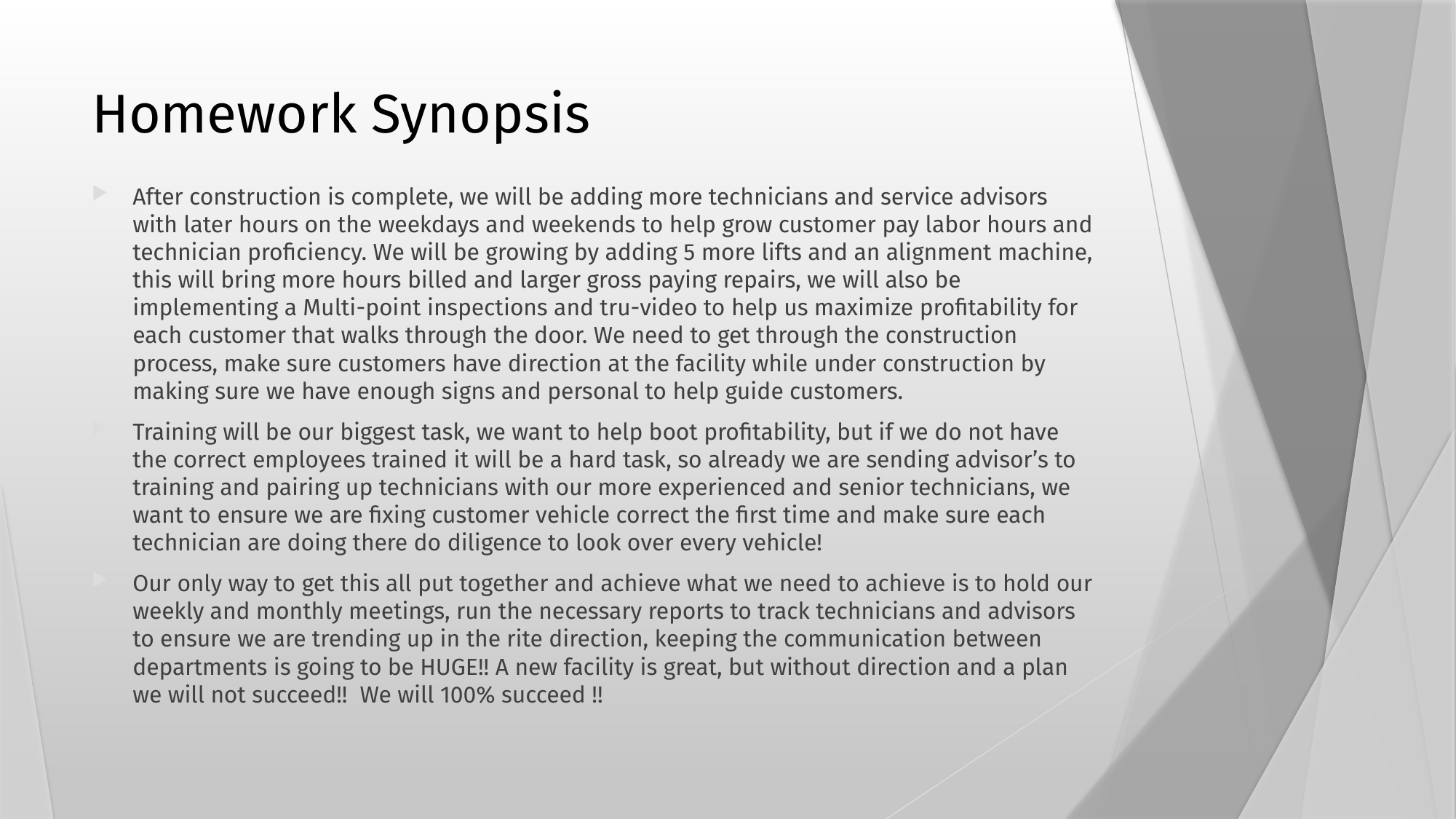

# Homework Synopsis
After construction is complete, we will be adding more technicians and service advisors with later hours on the weekdays and weekends to help grow customer pay labor hours and technician proficiency. We will be growing by adding 5 more lifts and an alignment machine, this will bring more hours billed and larger gross paying repairs, we will also be implementing a Multi-point inspections and tru-video to help us maximize profitability for each customer that walks through the door. We need to get through the construction process, make sure customers have direction at the facility while under construction by making sure we have enough signs and personal to help guide customers.
Training will be our biggest task, we want to help boot profitability, but if we do not have the correct employees trained it will be a hard task, so already we are sending advisor’s to training and pairing up technicians with our more experienced and senior technicians, we want to ensure we are fixing customer vehicle correct the first time and make sure each technician are doing there do diligence to look over every vehicle!
Our only way to get this all put together and achieve what we need to achieve is to hold our weekly and monthly meetings, run the necessary reports to track technicians and advisors to ensure we are trending up in the rite direction, keeping the communication between departments is going to be HUGE!! A new facility is great, but without direction and a plan we will not succeed!!  We will 100% succeed !!